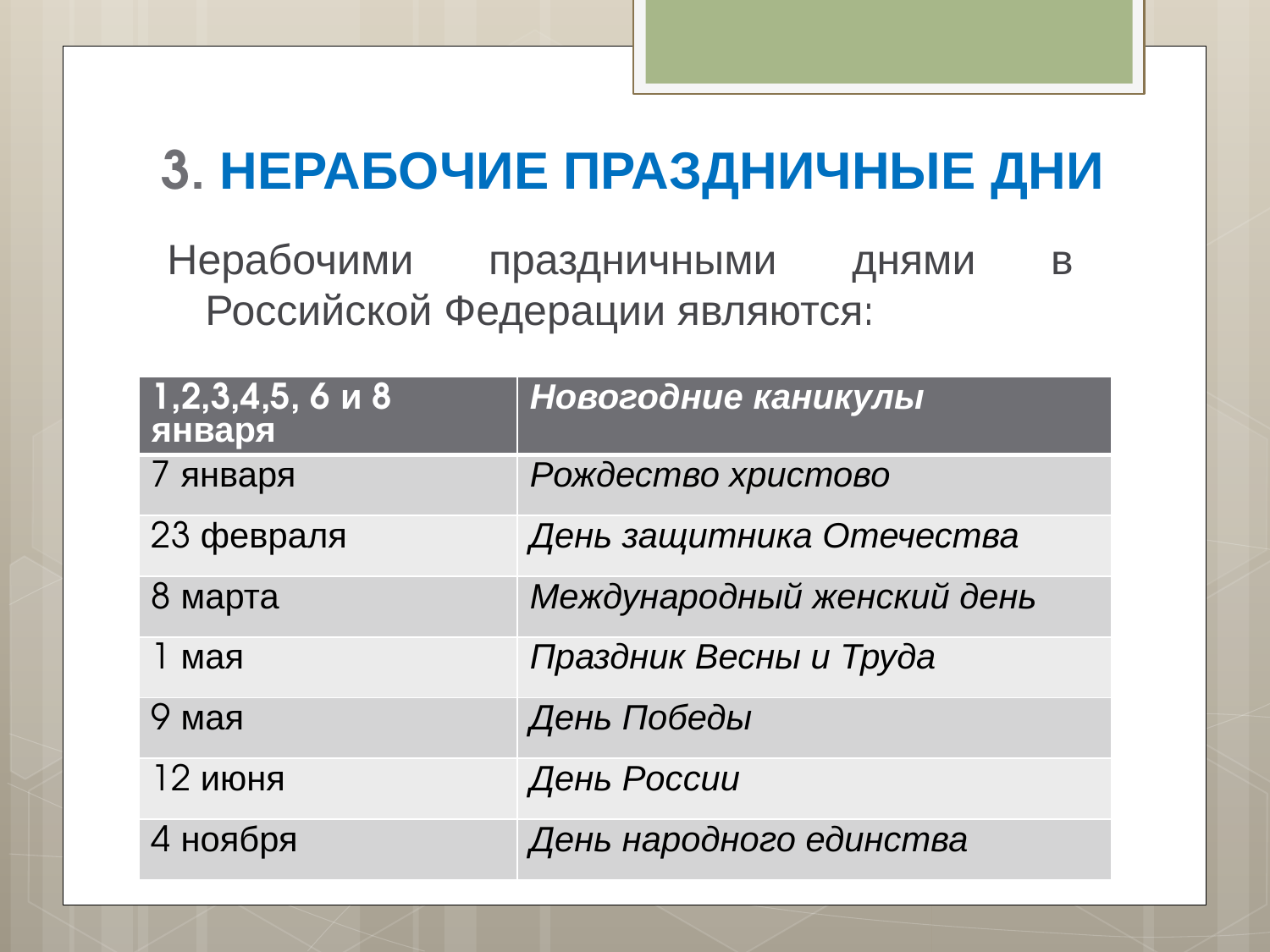

# 3. НЕРАБОЧИЕ ПРАЗДНИЧНЫЕ ДНИ
Нерабочими праздничными днями в Российской Федерации являются:

| 1,2,3,4,5, 6 и 8 января | Новогодние каникулы |
| --- | --- |
| 7 января | Рождество христово |
| 23 февраля | День защитника Отечества |
| 8 марта | Международный женский день |
| 1 мая | Праздник Весны и Труда |
| 9 мая | День Победы |
| 12 июня | День России |
| 4 ноября | День народного единства |